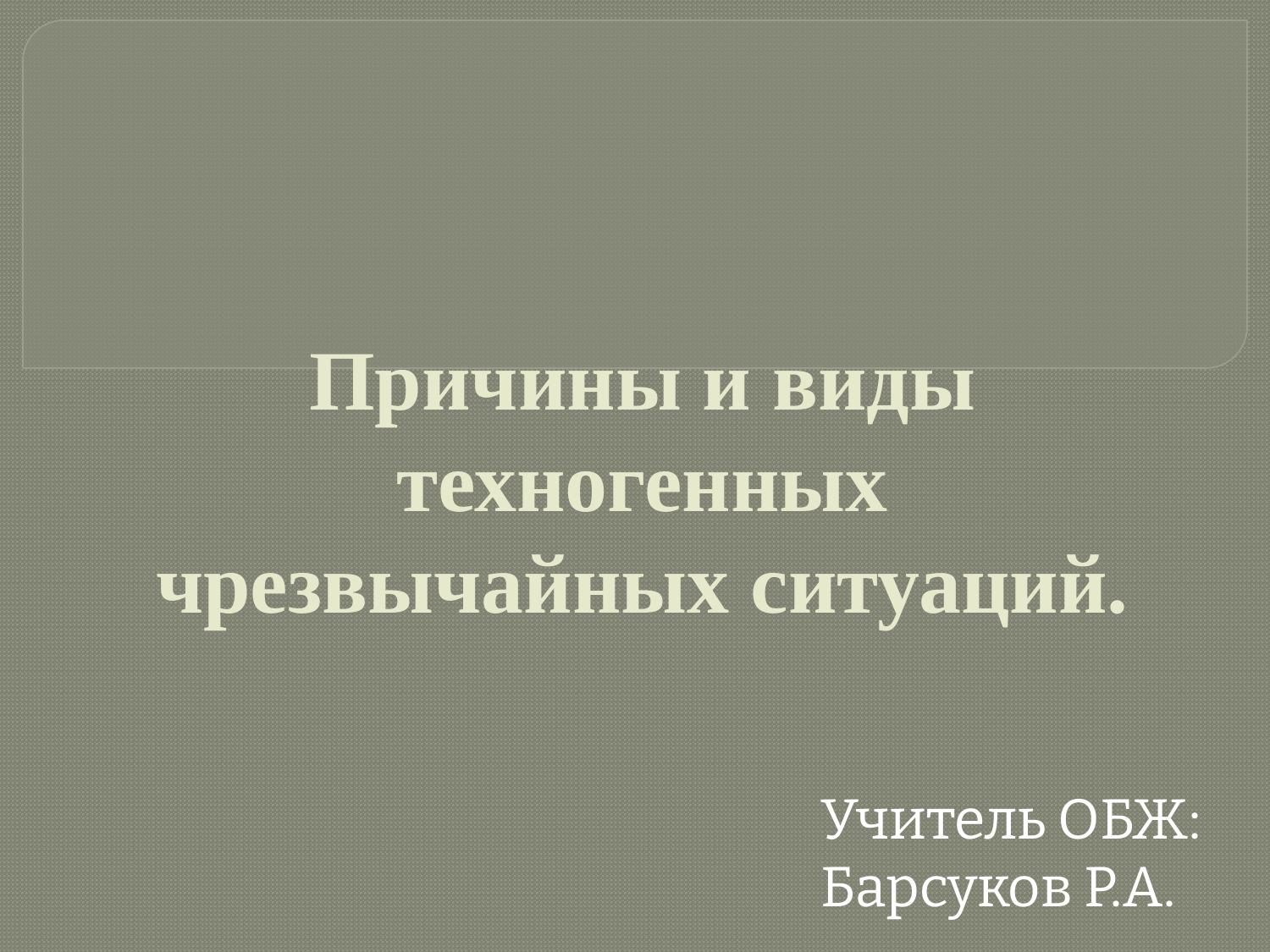

# Причины и виды техногенных чрезвычайных ситуаций.
Учитель ОБЖ: Барсуков Р.А.